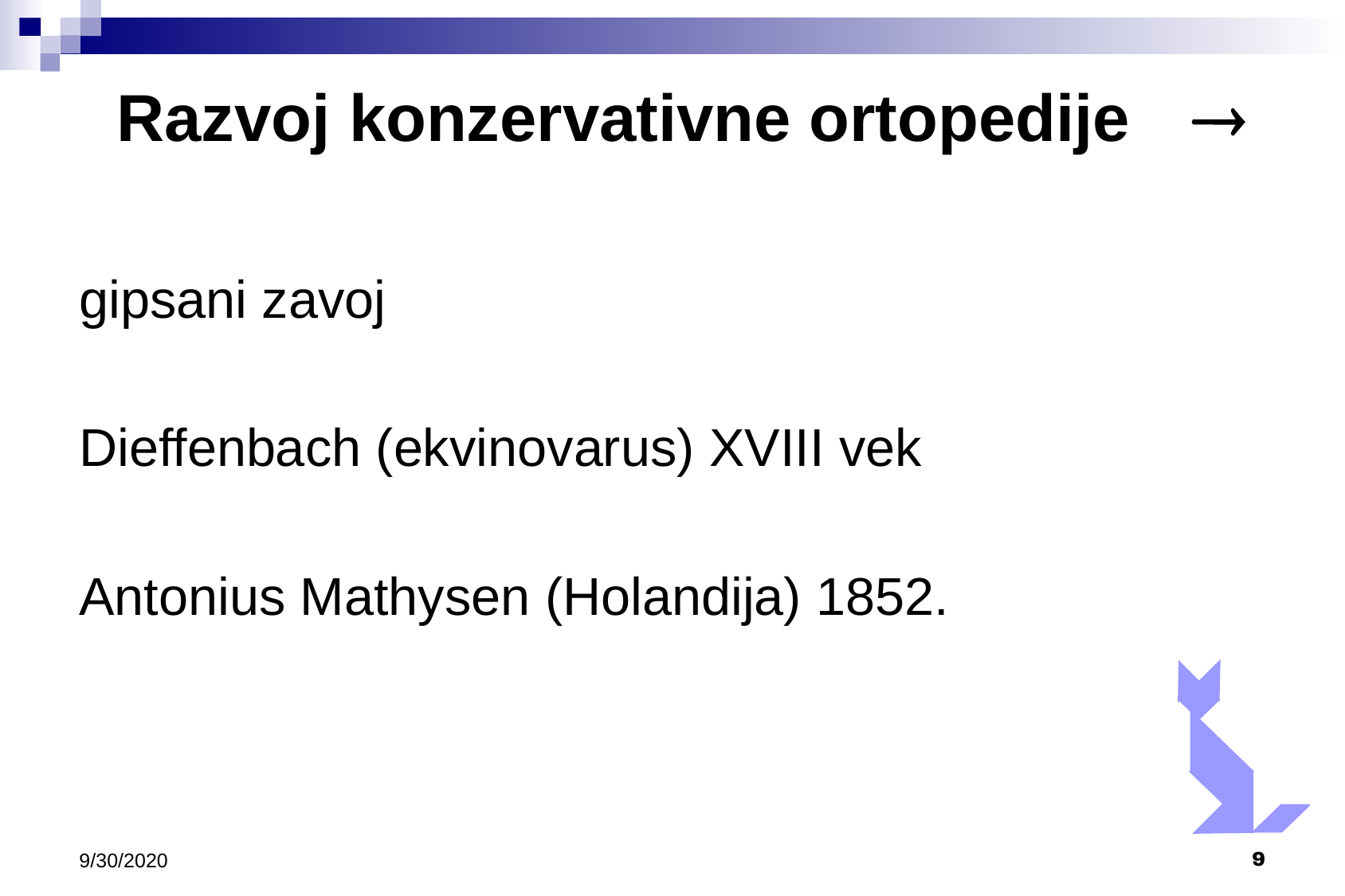

# Razvoj konzervativne ortopedije	→
gipsani zavoj

Dieffenbach (ekvinovarus) XVIII vek

Antonius Mathysen (Holandija) 1852.

9/30/2020
9